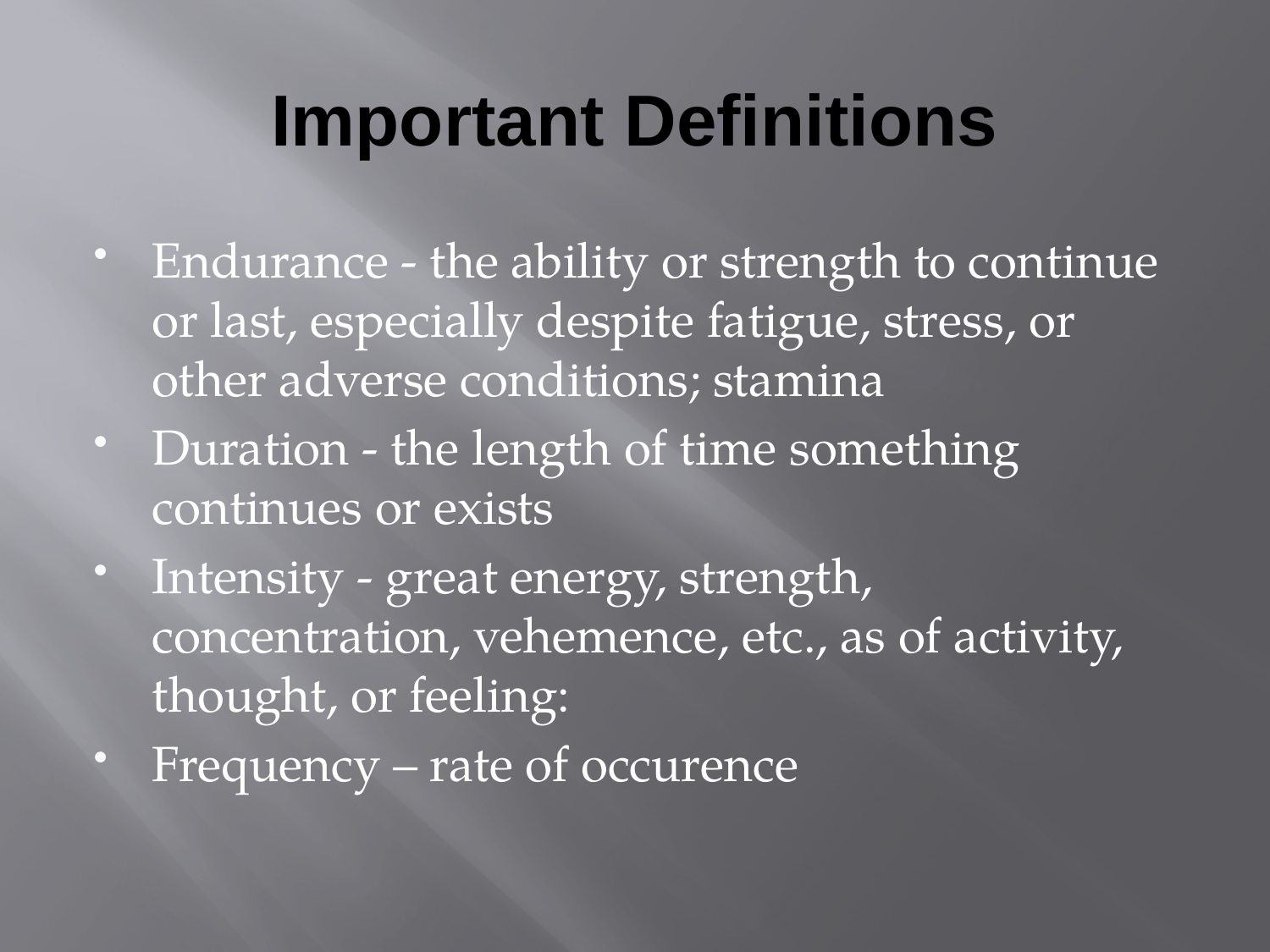

# Important Definitions
Endurance - the ability or strength to continue or last, especially despite fatigue, stress, or other adverse conditions; stamina
Duration - the length of time something continues or exists
Intensity - great energy, strength, concentration, vehemence, etc., as of activity, thought, or feeling:
Frequency – rate of occurence